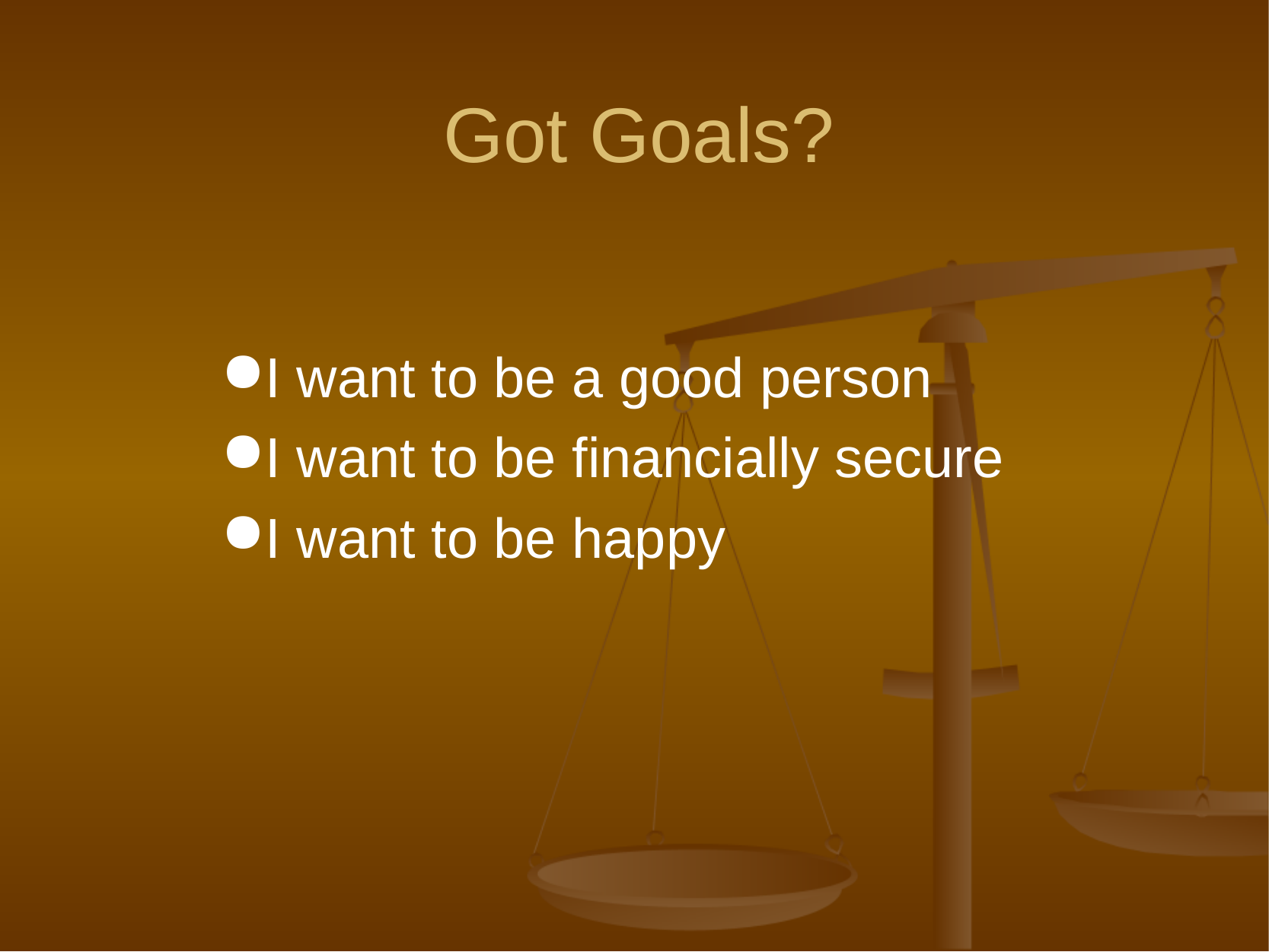

# Got Goals?
I want to be a good person
I want to be financially secure
I want to be happy